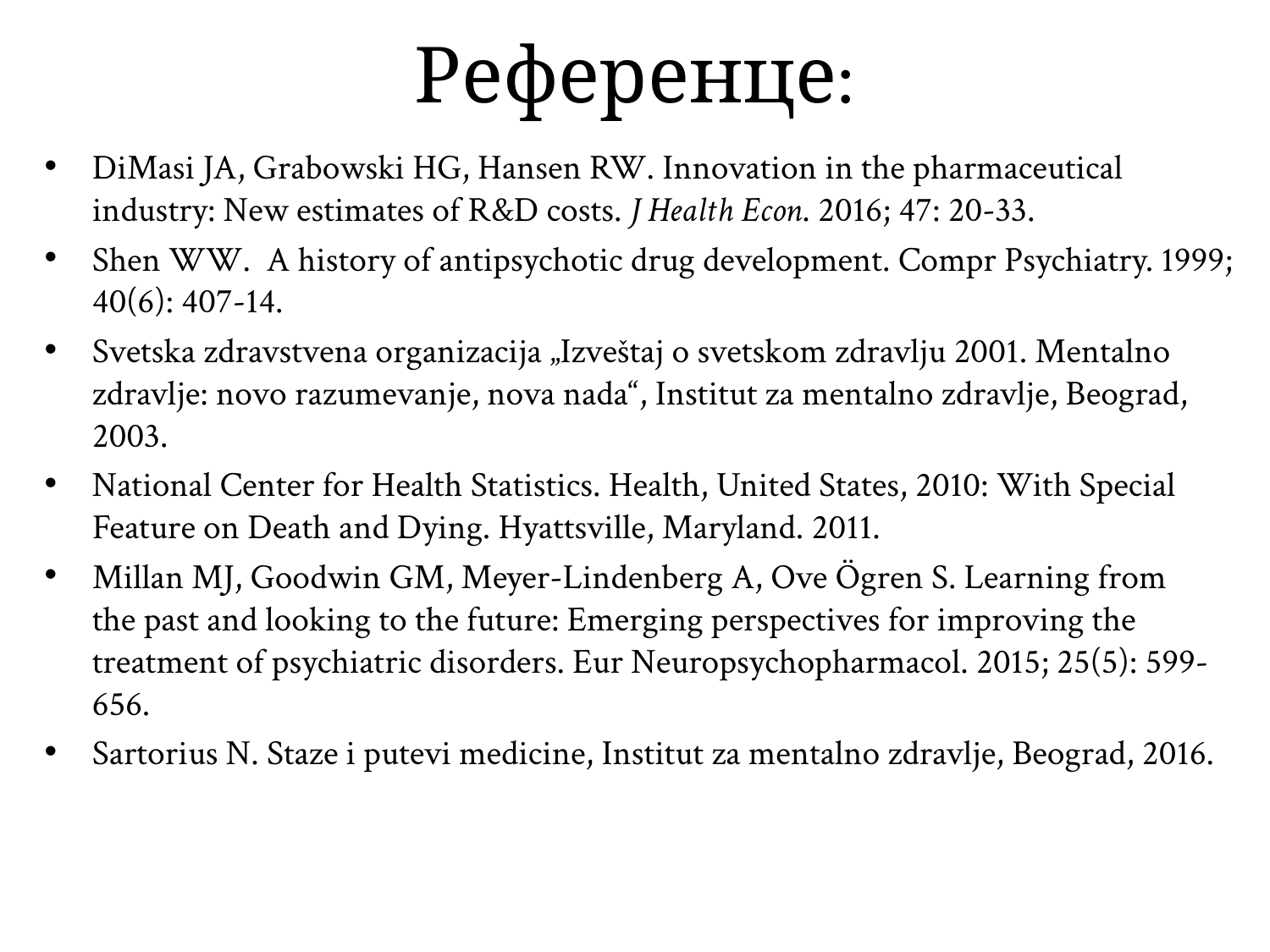

# Референце:
DiMasi JA, Grabowski HG, Hansen RW. Innovation in the pharmaceutical industry: New estimates of R&D costs. J Health Econ. 2016; 47: 20-33.
Shen WW.  A history of antipsychotic drug development. Compr Psychiatry. 1999; 40(6): 407-14.
Svetska zdravstvena organizacija „Izveštaj o svetskom zdravlju 2001. Mentalno zdravlje: novo razumevanje, nova nada“, Institut za mentalno zdravlje, Beograd, 2003.
National Center for Health Statistics. Health, United States, 2010: With Special Feature on Death and Dying. Hyattsville, Maryland. 2011.
Millan MJ, Goodwin GM, Meyer-Lindenberg A, Ove Ögren S. Learning from the past and looking to the future: Emerging perspectives for improving the treatment of psychiatric disorders. Eur Neuropsychopharmacol. 2015; 25(5): 599-656.
Sartorius N. Staze i putevi medicine, Institut za mentalno zdravlje, Beograd, 2016.